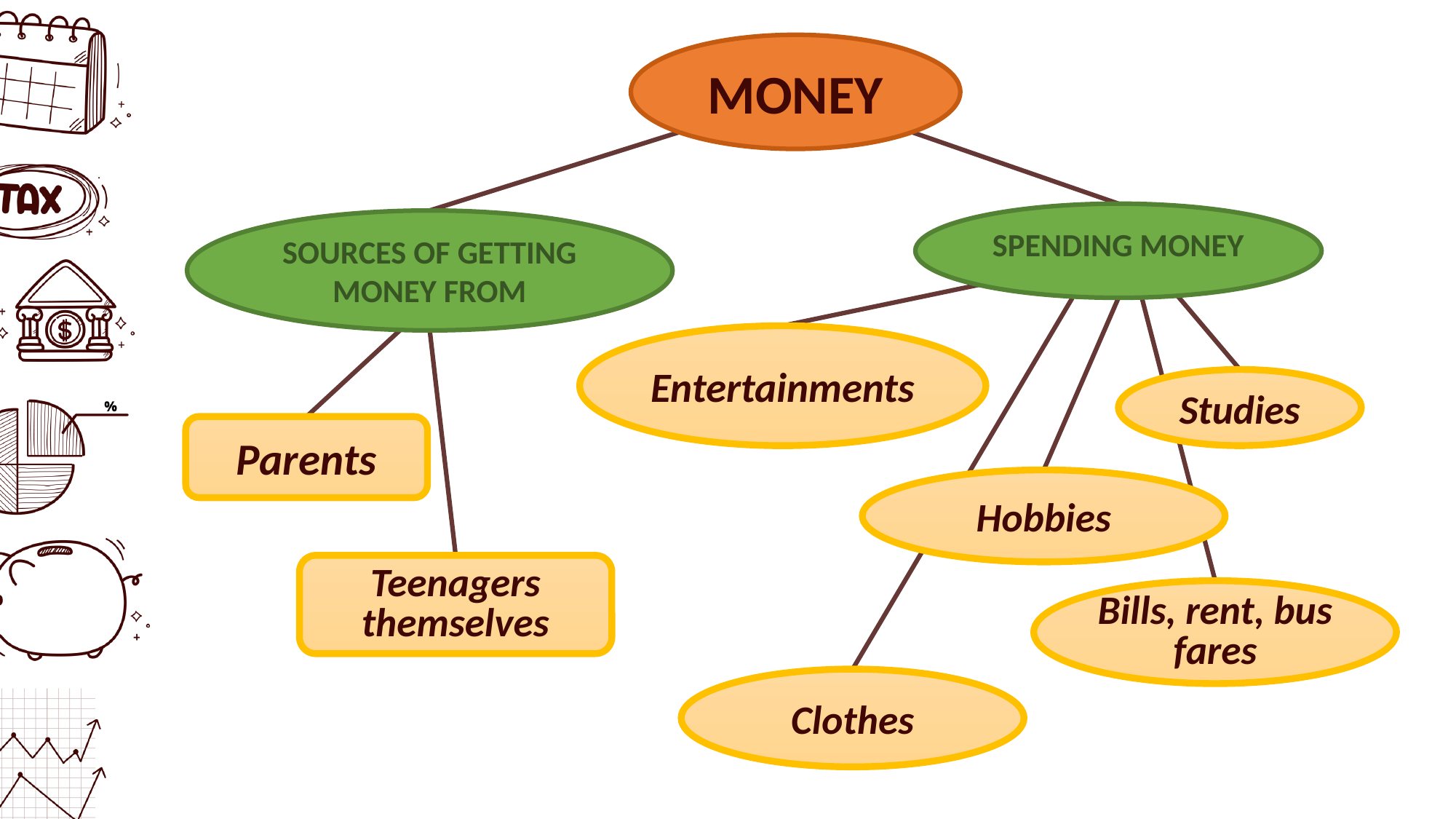

MONEY
SPENDING MONEY
SOURCES OF GETTING MONEY FROM
Entertainments
Studies
Parents
Hobbies
Teenagers themselves
Bills, rent, bus fares
Clothes